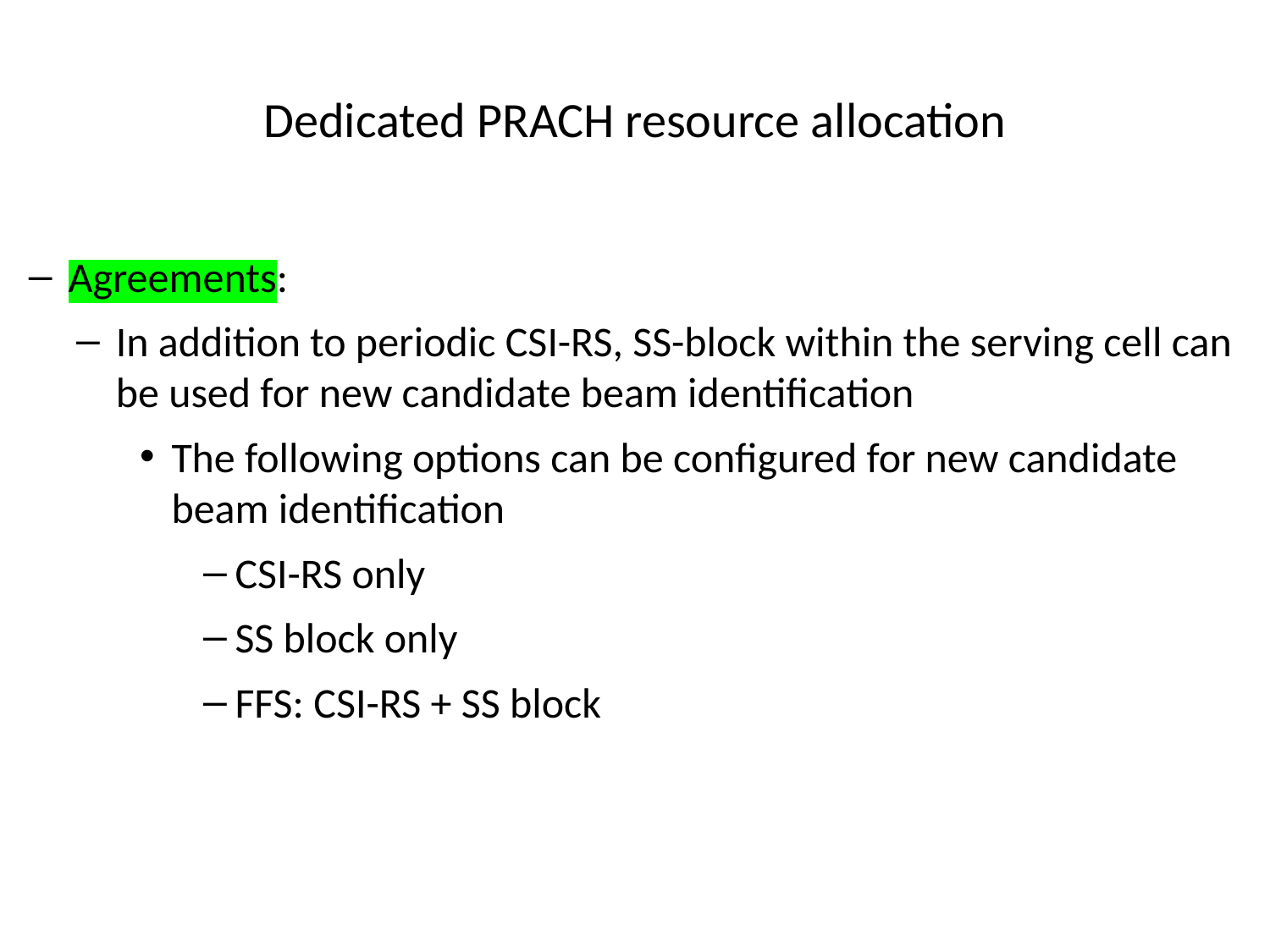

# Dedicated PRACH resource allocation
Agreements:
In addition to periodic CSI-RS, SS-block within the serving cell can be used for new candidate beam identification
The following options can be configured for new candidate beam identification
CSI-RS only
SS block only
FFS: CSI-RS + SS block